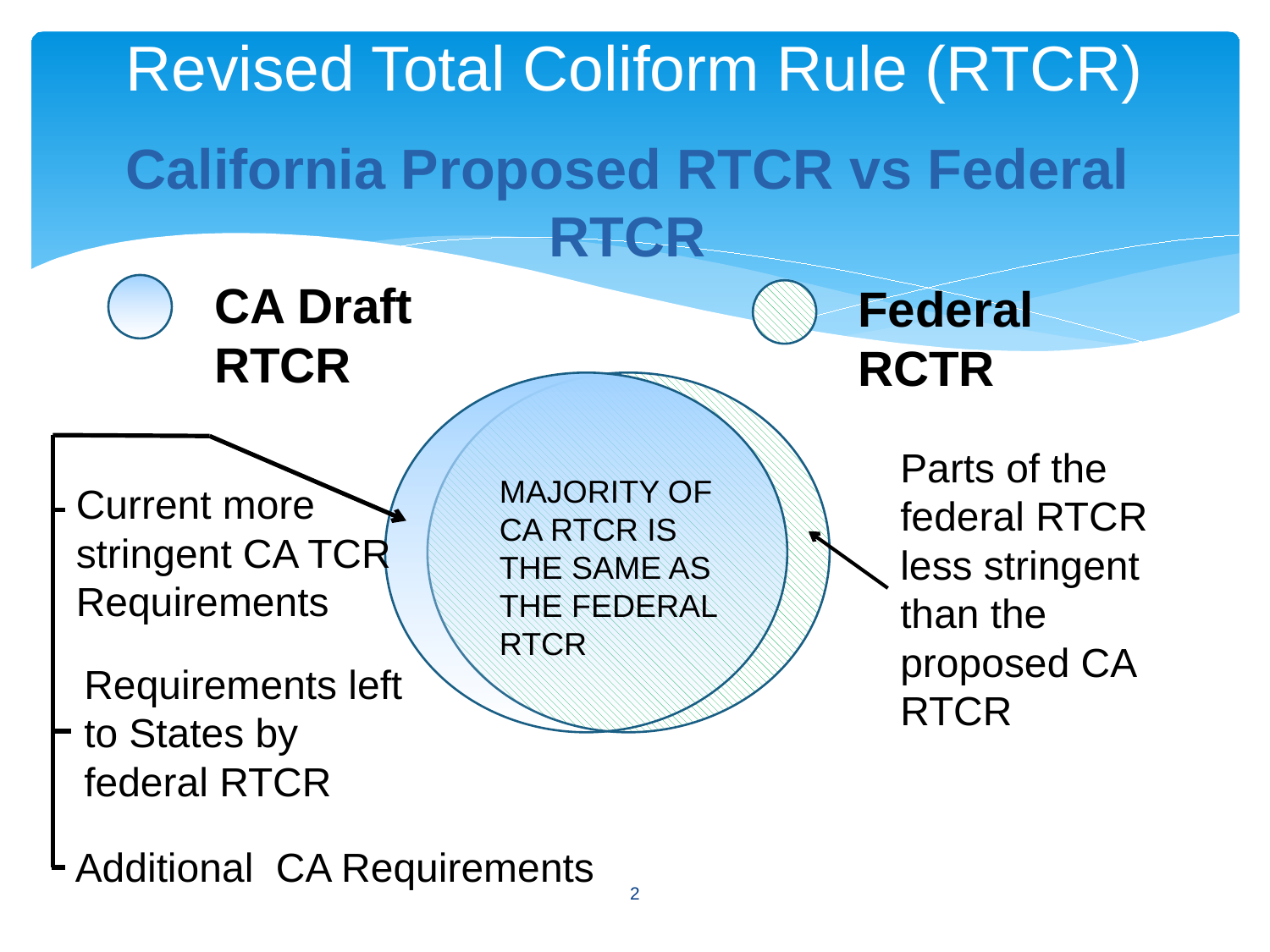

Revised Total Coliform Rule (RTCR)
California Proposed RTCR vs Federal RTCR

CA Draft RTCR
Federal RCTR

Parts of the federal RTCR less stringent than the proposed CA RTCR
MAJORITY OF CA RTCR IS THE SAME AS THE FEDERAL RTCR
Current more stringent CA TCR Requirements
Requirements left to States by federal RTCR
Additional  CA Requirements
2